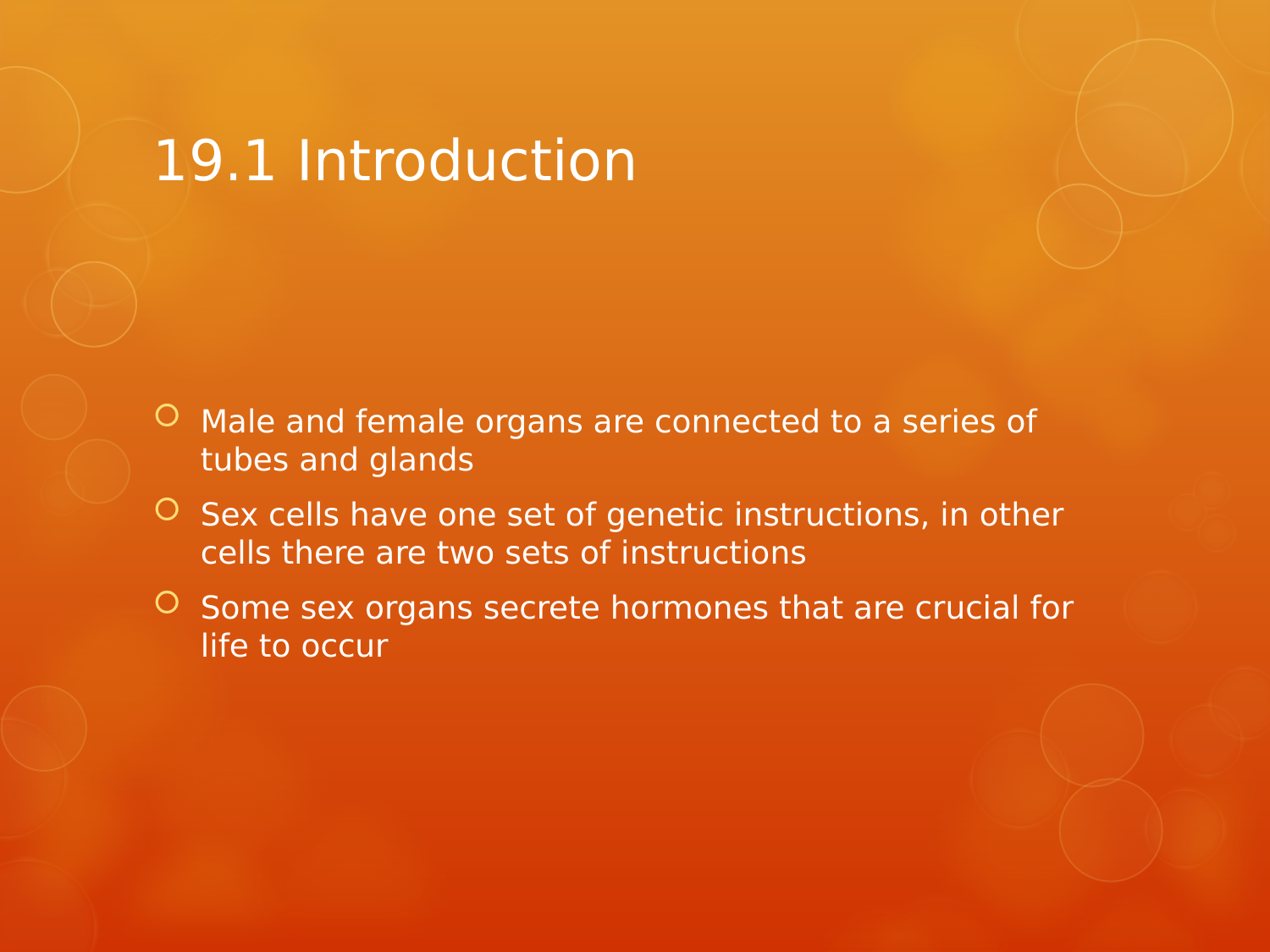

# 19.1 Introduction
Male and female organs are connected to a series of tubes and glands
Sex cells have one set of genetic instructions, in other cells there are two sets of instructions
Some sex organs secrete hormones that are crucial for life to occur